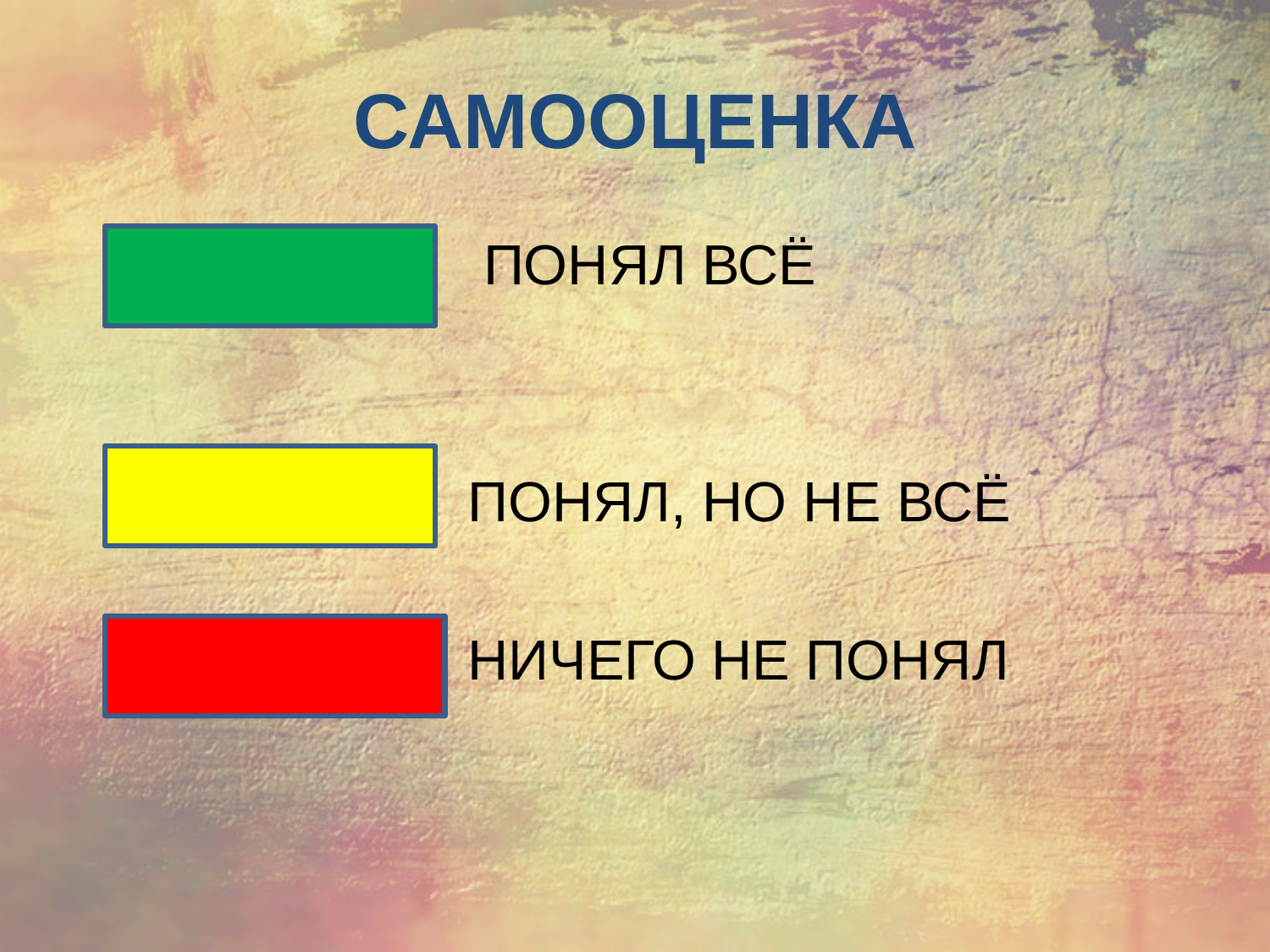

# САМООЦЕНКА
                          ПОНЯЛ ВСЁ

                         ПОНЯЛ, НО НЕ ВСЁ

                         НИЧЕГО НЕ ПОНЯЛ